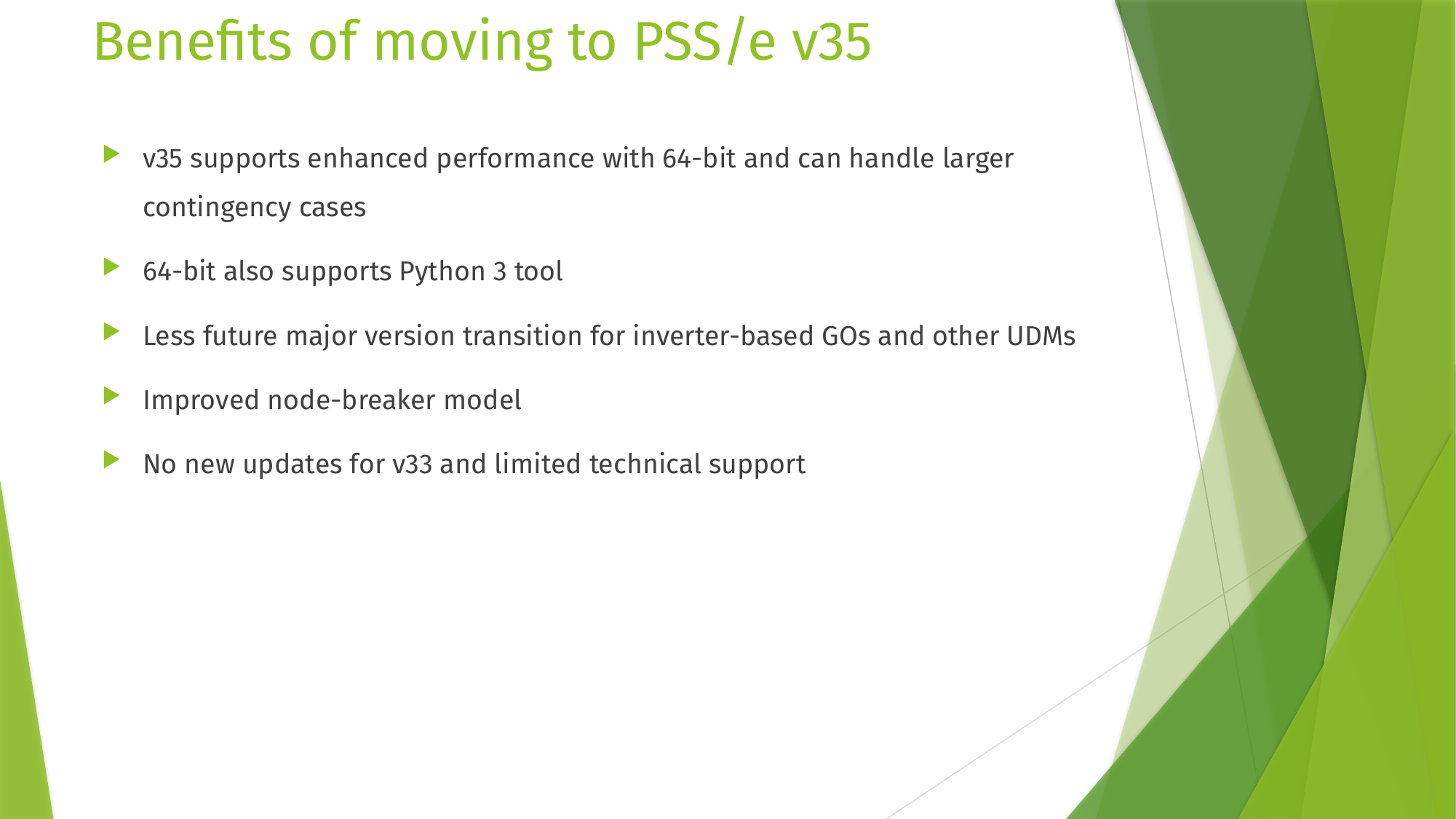

# Benefits of moving to PSS/e v35
v35 supports enhanced performance with 64-bit and can handle larger contingency cases
64-bit also supports Python 3 tool
Less future major version transition for inverter-based GOs and other UDMs
Improved node-breaker model
No new updates for v33 and limited technical support